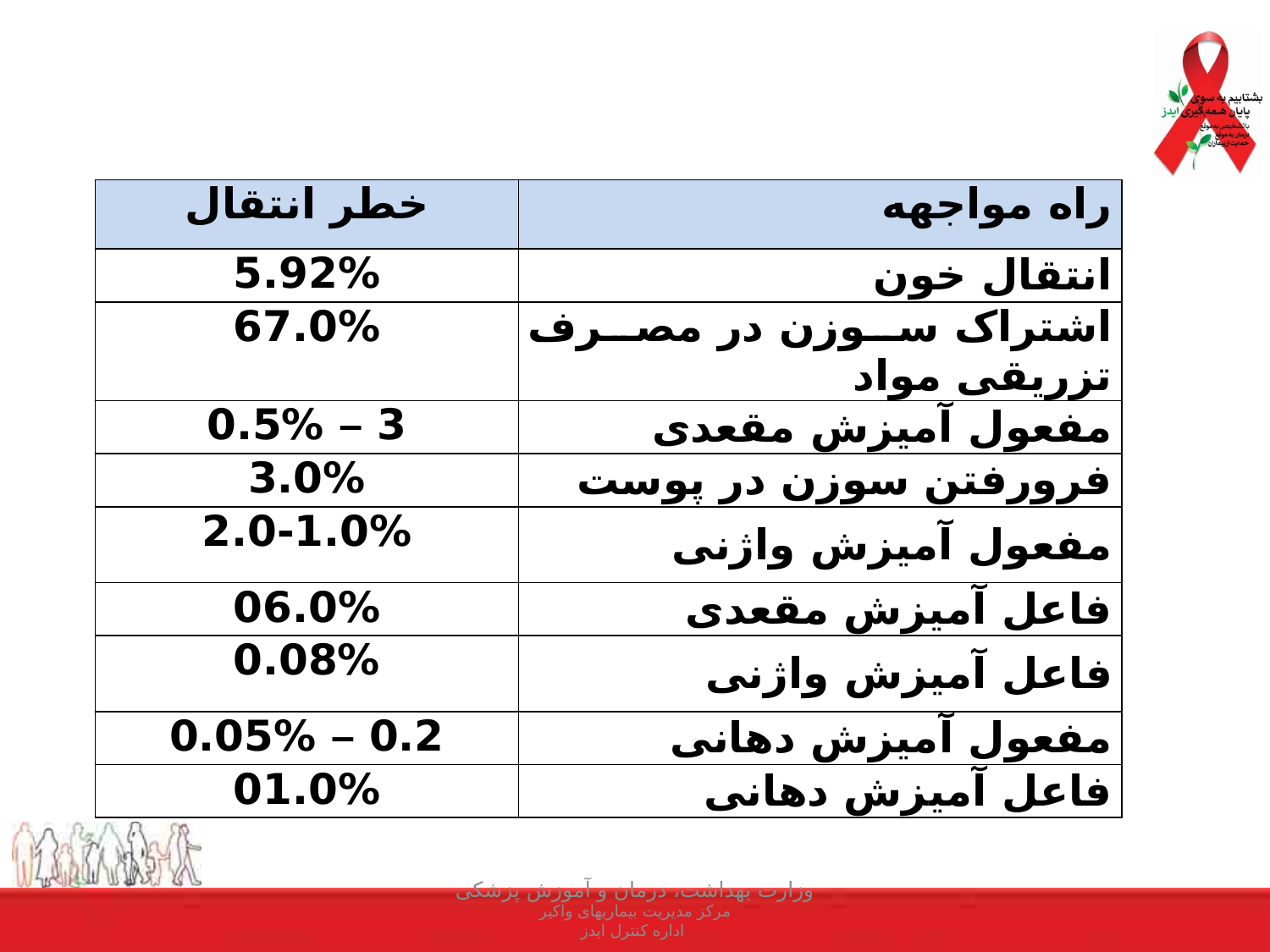

| خطر انتقال | راه مواجهه |
| --- | --- |
| 5.92% | انتقال خون |
| 67.0% | اشتراک سوزن در مصرف تزریقی مواد |
| 3 – 0.5% | مفعول آمیزش مقعدی |
| 3.0% | فرورفتن سوزن در پوست |
| 2.0-1.0% | مفعول آمیزش واژنی |
| 06.0% | فاعل آمیزش مقعدی |
| 0.08% | فاعل آمیزش واژنی |
| 0.2 – 0.05% | مفعول آمیزش دهانی |
| 01.0% | فاعل آمیزش دهانی |
وزارت بهداشت، درمان و آموزش پزشکی
مرکز مدیریت بیماریهای واکیر
اداره کنترل ایدز